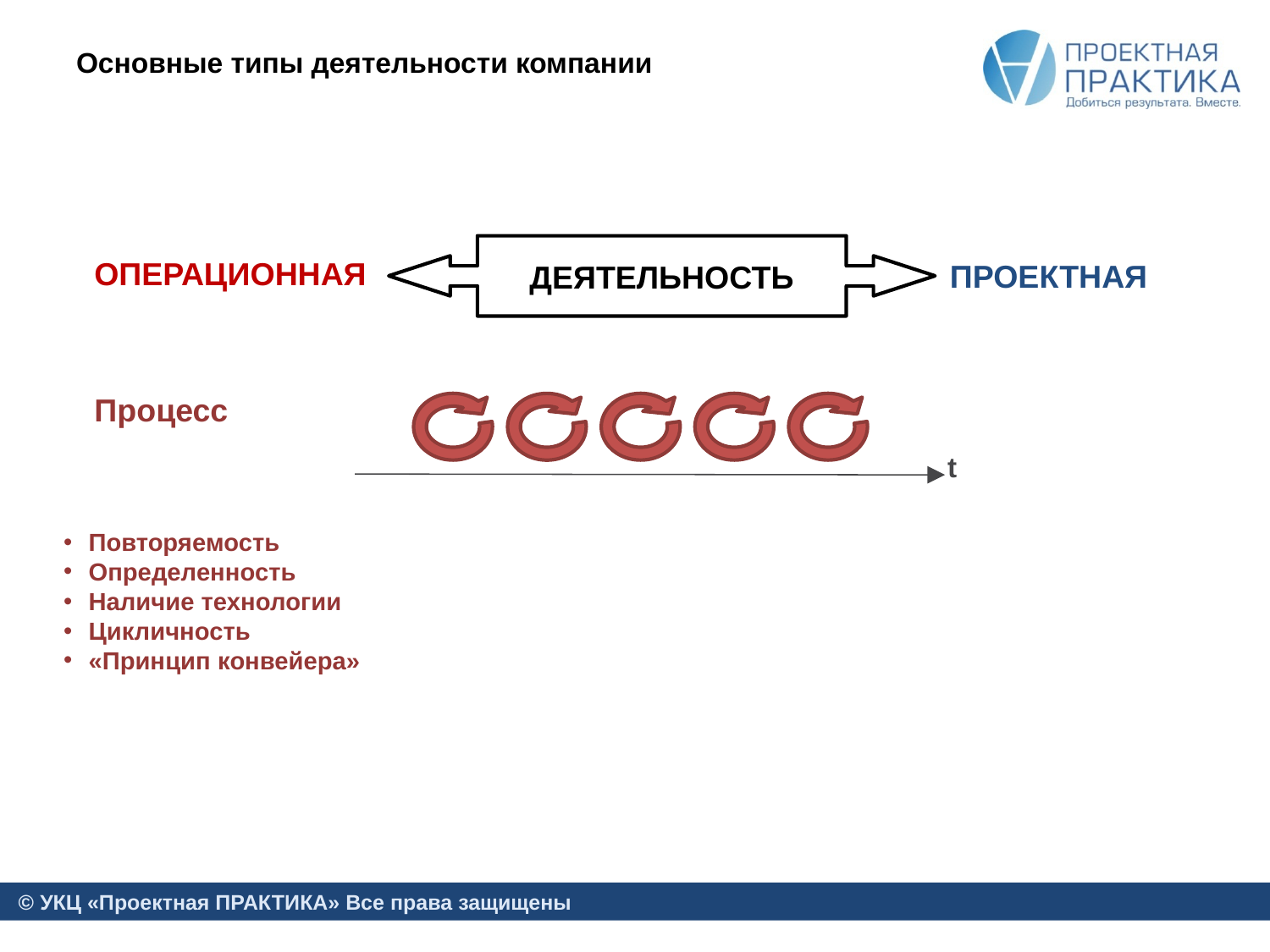

# Основные типы деятельности компании
ДЕЯТЕЛЬНОСТЬ
ОПЕРАЦИОННАЯ
ПРОЕКТНАЯ

Процесс
t
Повторяемость
Определенность
Наличие технологии
Цикличность
«Принцип конвейера»